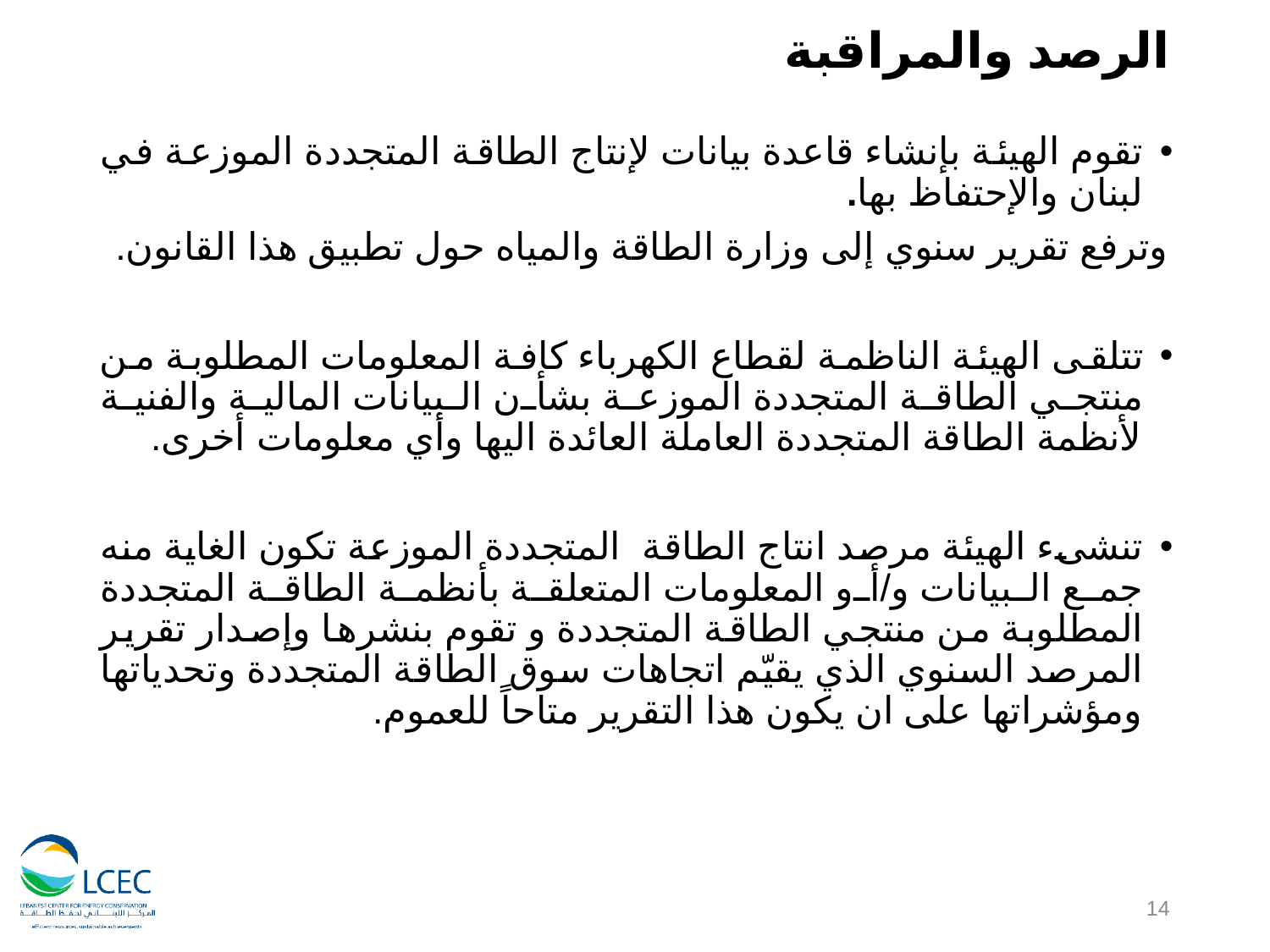

# الرصد والمراقبة
تقوم الهيئة بإنشاء قاعدة بيانات لإنتاج الطاقة المتجددة الموزعة في لبنان والإحتفاظ بها.
وترفع تقرير سنوي إلى وزارة الطاقة والمياه حول تطبيق هذا القانون.

تتلقى الهيئة الناظمة لقطاع الكهرباء كافة المعلومات المطلوبة من منتجي الطاقة المتجددة الموزعة بشأن البيانات المالية والفنية لأنظمة الطاقة المتجددة العاملة العائدة اليها وأي معلومات أخرى.

تنشىء الهيئة مرصد انتاج الطاقة  المتجددة الموزعة تكون الغاية منه جمع البيانات و/أو المعلومات المتعلقة بأنظمة الطاقة المتجددة المطلوبة من منتجي الطاقة المتجددة و تقوم بنشرها وإصدار تقرير المرصد السنوي الذي يقيّم اتجاهات سوق الطاقة المتجددة وتحدياتها ومؤشراتها على ان يكون هذا التقرير متاحاً للعموم.

14